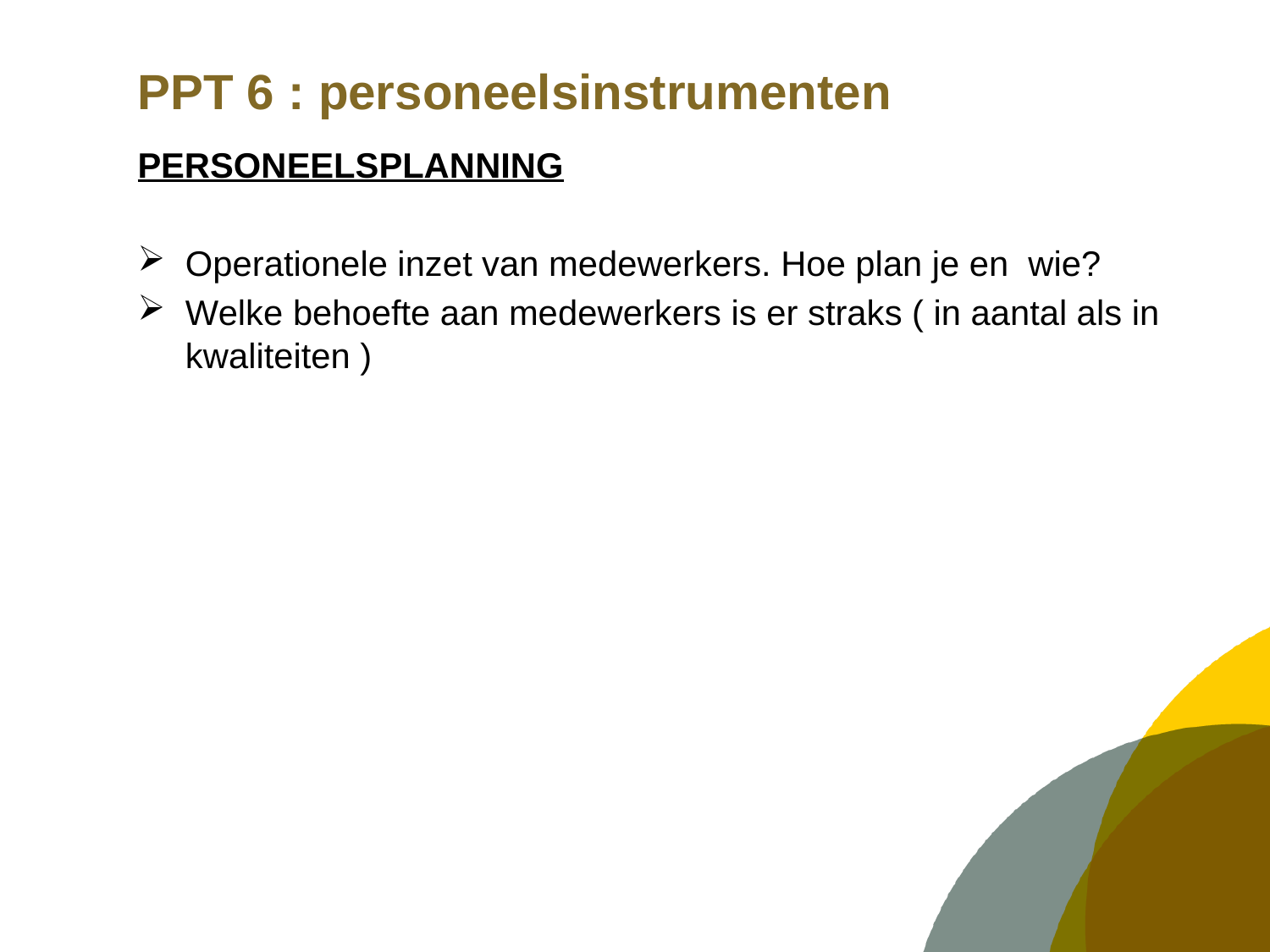

# PPT 6 : personeelsinstrumenten
PERSONEELSPLANNING

Operationele inzet van medewerkers. Hoe plan je en  wie?
Welke behoefte aan medewerkers is er straks ( in aantal als in kwaliteiten )